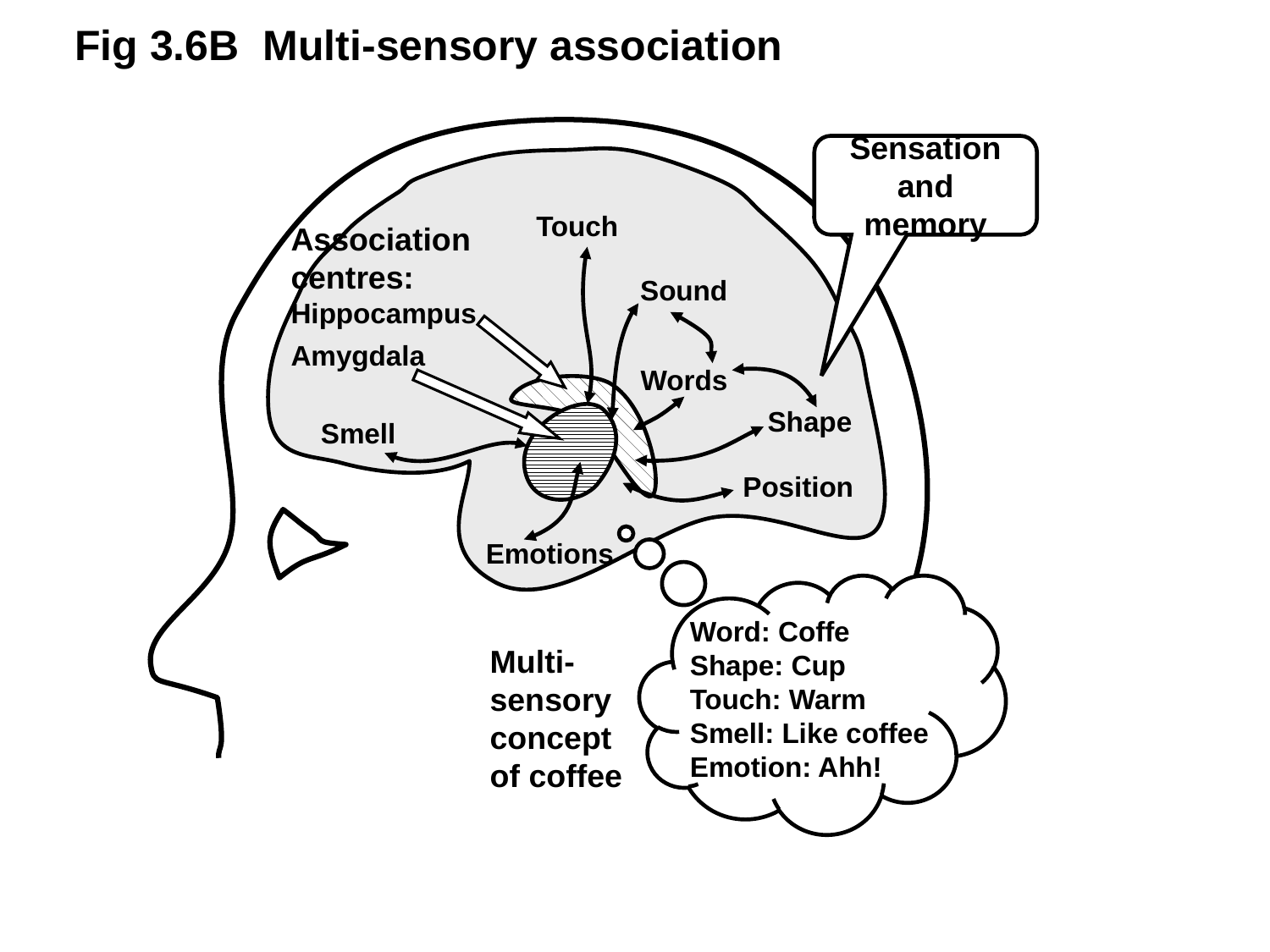

Fig 3.6B  Multi-sensory association

Sensation
and memory

Touch
Association
centres:
Hippocampus
Amygdala

Sound

Words

Shape
Smell

Position

Emotions
Word: Coffe
Shape: Cup
Touch: Warm
Smell: Like coffee
Emotion: Ahh!
Multi-
sensory
concept
of coffee